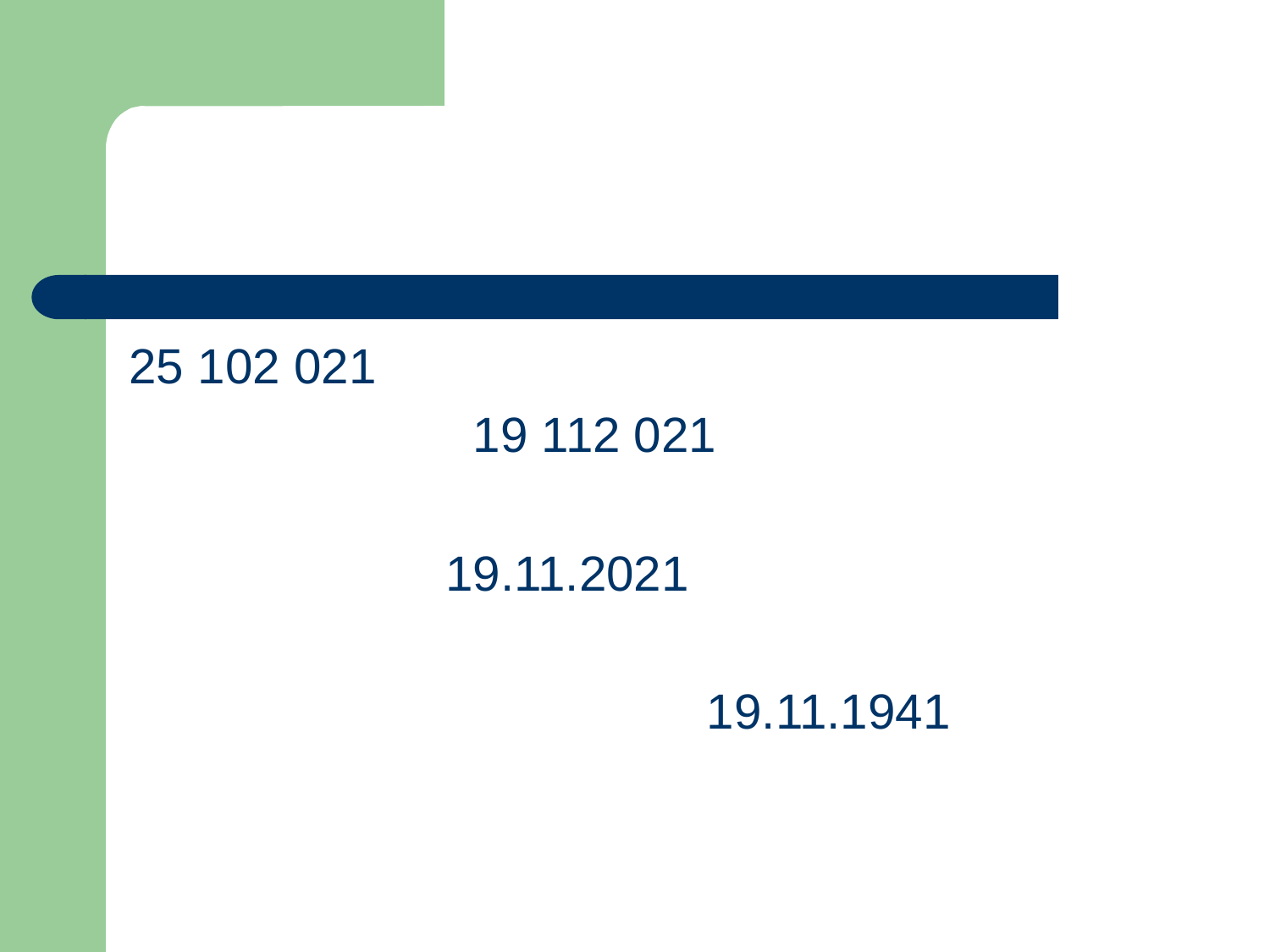

#
25 102 021
                         19 112 021

                       19.11.2021

                                          19.11.1941